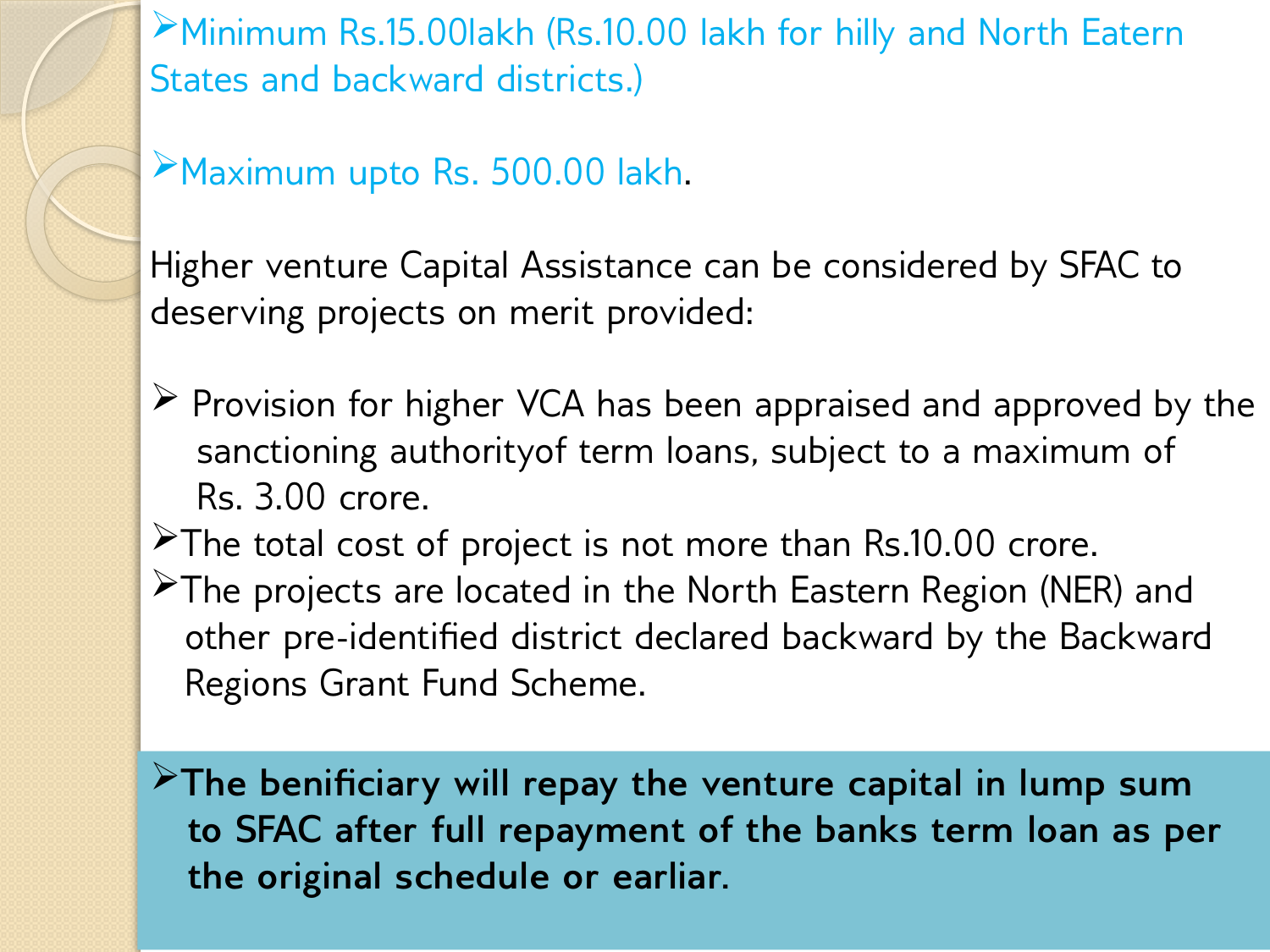

Minimum Rs.15.00lakh (Rs.10.00 lakh for hilly and North Eatern States and backward districts.)

Maximum upto Rs. 500.00 lakh.

Higher venture Capital Assistance can be considered by SFAC to deserving projects on merit provided:

 Provision for higher VCA has been appraised and approved by the
    sanctioning authorityof term loans, subject to a maximum of
    Rs. 3.00 crore.
The total cost of project is not more than Rs.10.00 crore.
The projects are located in the North Eastern Region (NER) and
   other pre-identified district declared backward by the Backward
   Regions Grant Fund Scheme.

The benificiary will repay the venture capital in lump sum
   to SFAC after full repayment of the banks term loan as per
   the original schedule or earliar.